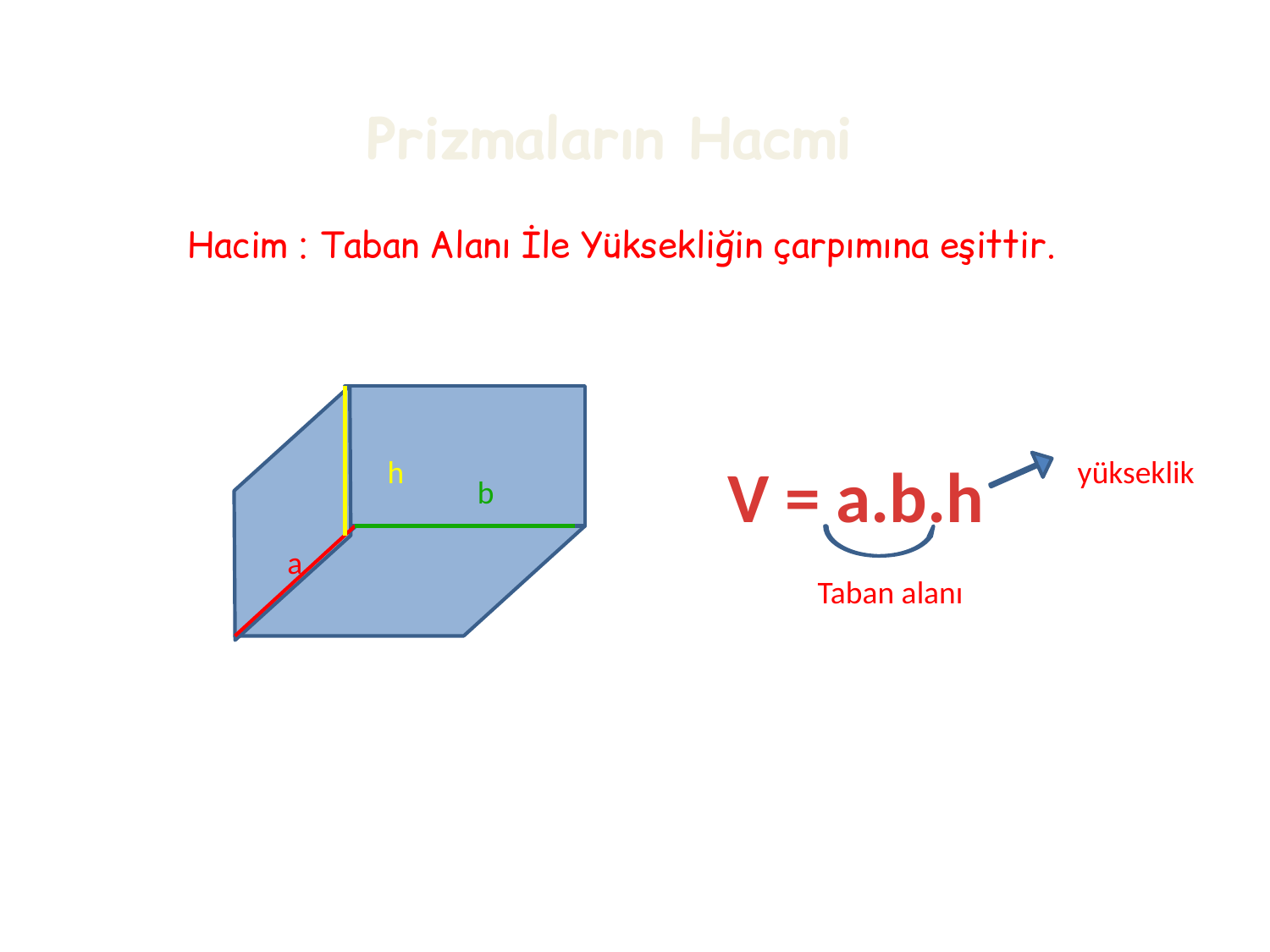

Prizmaların Hacmi
Hacim : Taban Alanı İle Yüksekliğin çarpımına eşittir.

h
V = a.b.h
yükseklik

b

a
Taban alanı